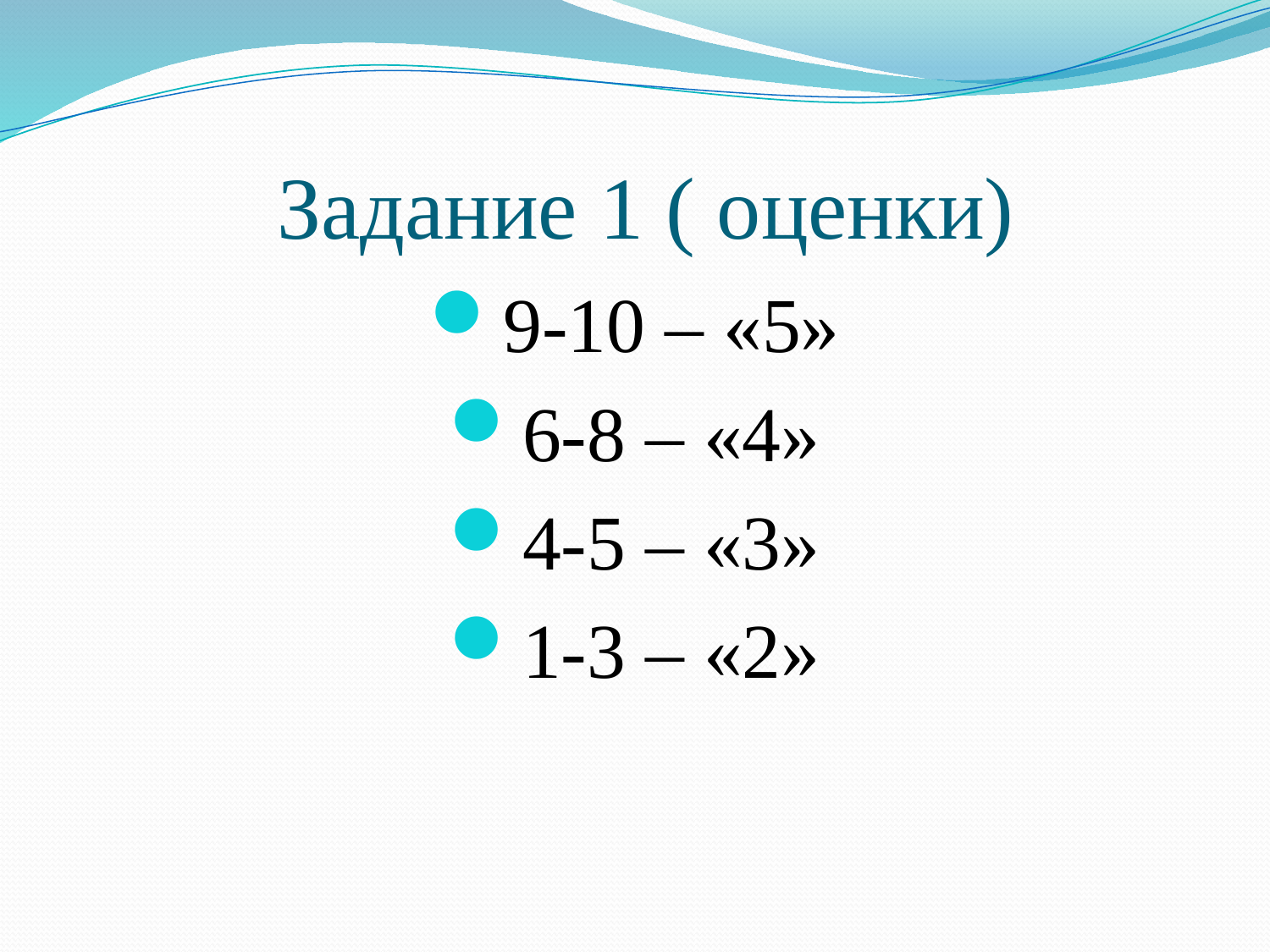

# Задание 1 ( оценки)
9-10 – «5»
6-8 – «4»
4-5 – «3»
1-3 – «2»